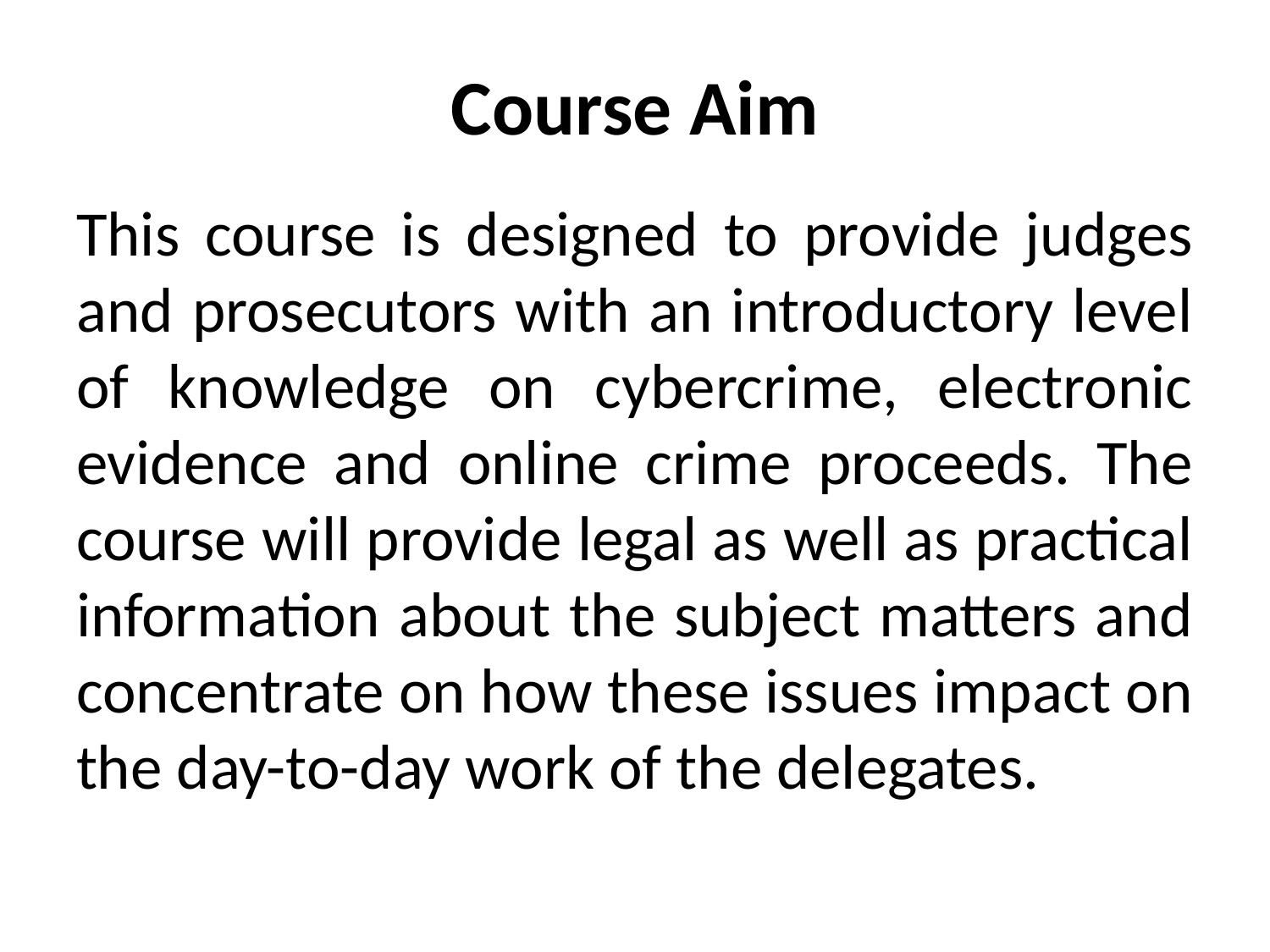

# Course Aim
This course is designed to provide judges and prosecutors with an introductory level of knowledge on cybercrime, electronic evidence and online crime proceeds. The course will provide legal as well as practical information about the subject matters and concentrate on how these issues impact on the day-to-day work of the delegates.